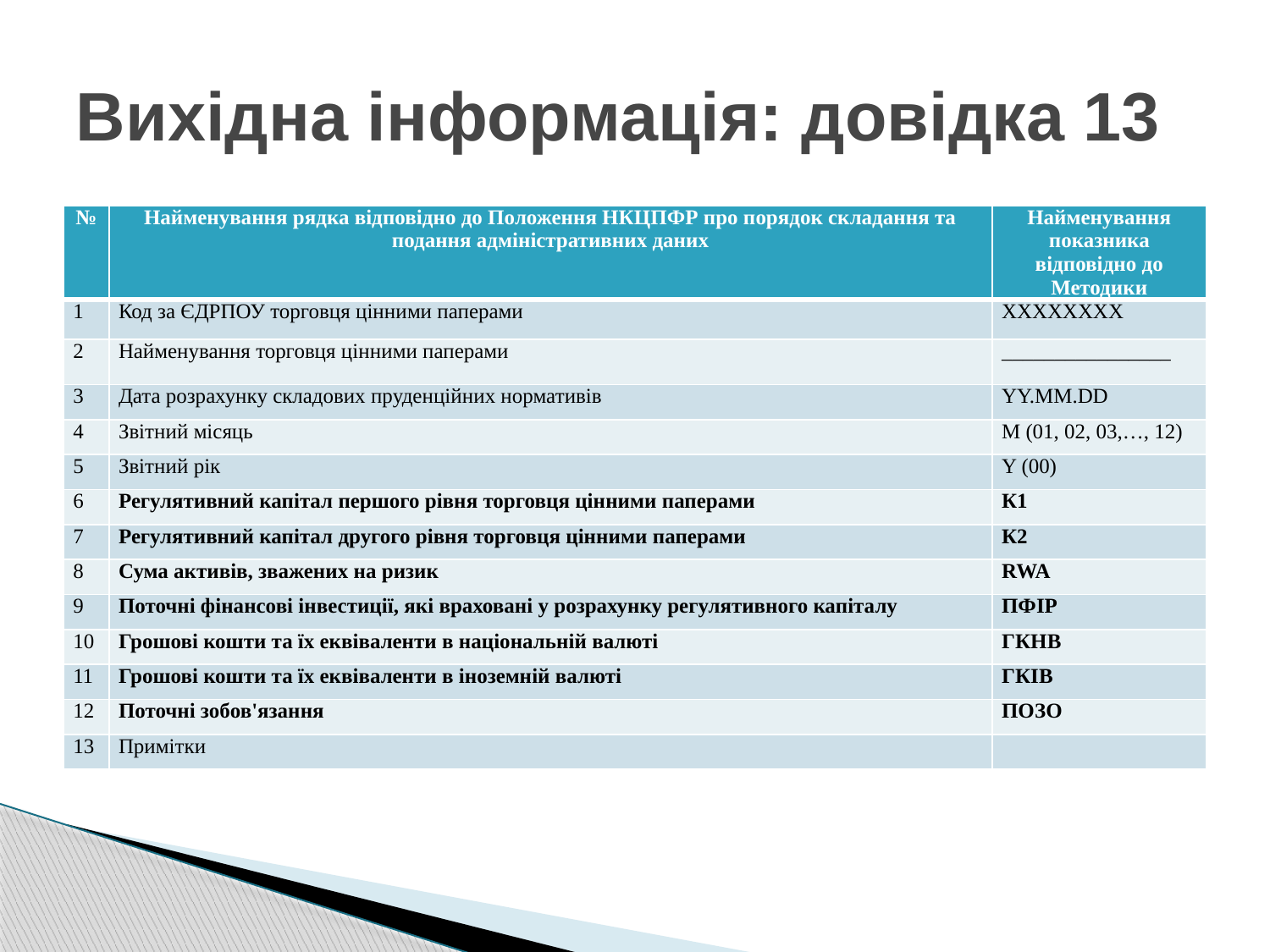

# Вихідна інформація: довідка 13
| № | Найменування рядка відповідно до Положення НКЦПФР про порядок складання та подання адміністративних даних | Найменування показника відповідно до Методики |
| --- | --- | --- |
| 1 | Код за ЄДРПОУ торговця цінними паперами | ХХХХХХХХ |
| 2 | Найменування торговця цінними паперами | \_\_\_\_\_\_\_\_\_\_\_\_\_\_\_\_ |
| 3 | Дата розрахунку складових пруденційних нормативів | YY.MM.DD |
| 4 | Звітний місяць | M (01, 02, 03,…, 12) |
| 5 | Звітний рік | Y (00) |
| 6 | Регулятивний капітал першого рівня торговця цінними паперами | К1 |
| 7 | Регулятивний капітал другого рівня торговця цінними паперами | К2 |
| 8 | Сума активів, зважених на ризик | RWA |
| 9 | Поточні фінансові інвестиції, які враховані у розрахунку регулятивного капіталу | ПФІР |
| 10 | Грошові кошти та їх еквіваленти в національній валюті | ГКНВ |
| 11 | Грошові кошти та їх еквіваленти в іноземній валюті | ГКІВ |
| 12 | Поточні зобов'язання | ПОЗО |
| 13 | Примітки |  |